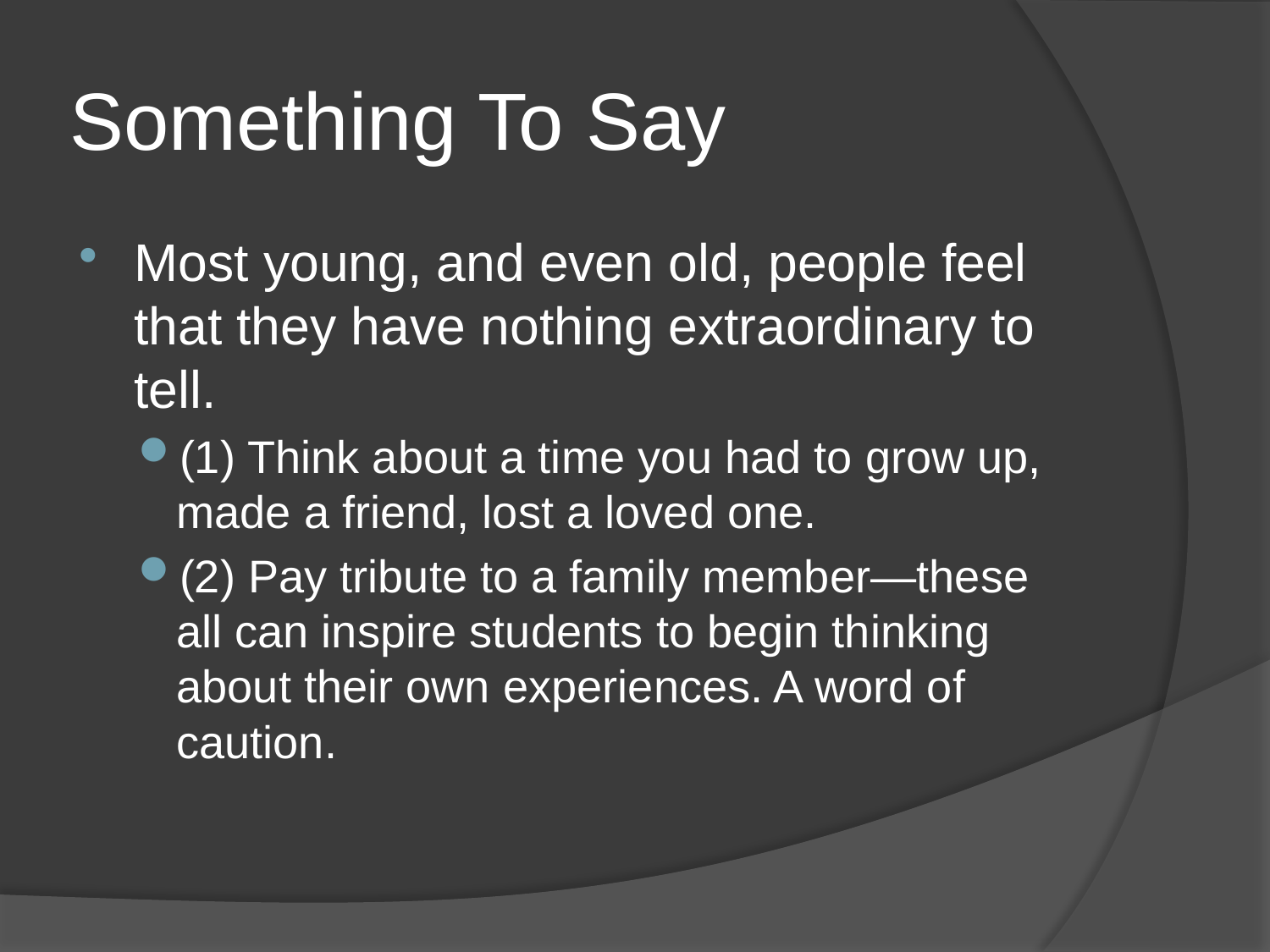

# Something To Say
Most young, and even old, people feel that they have nothing extraordinary to tell.
(1) Think about a time you had to grow up, made a friend, lost a loved one.
(2) Pay tribute to a family member—these all can inspire students to begin thinking about their own experiences. A word of caution.